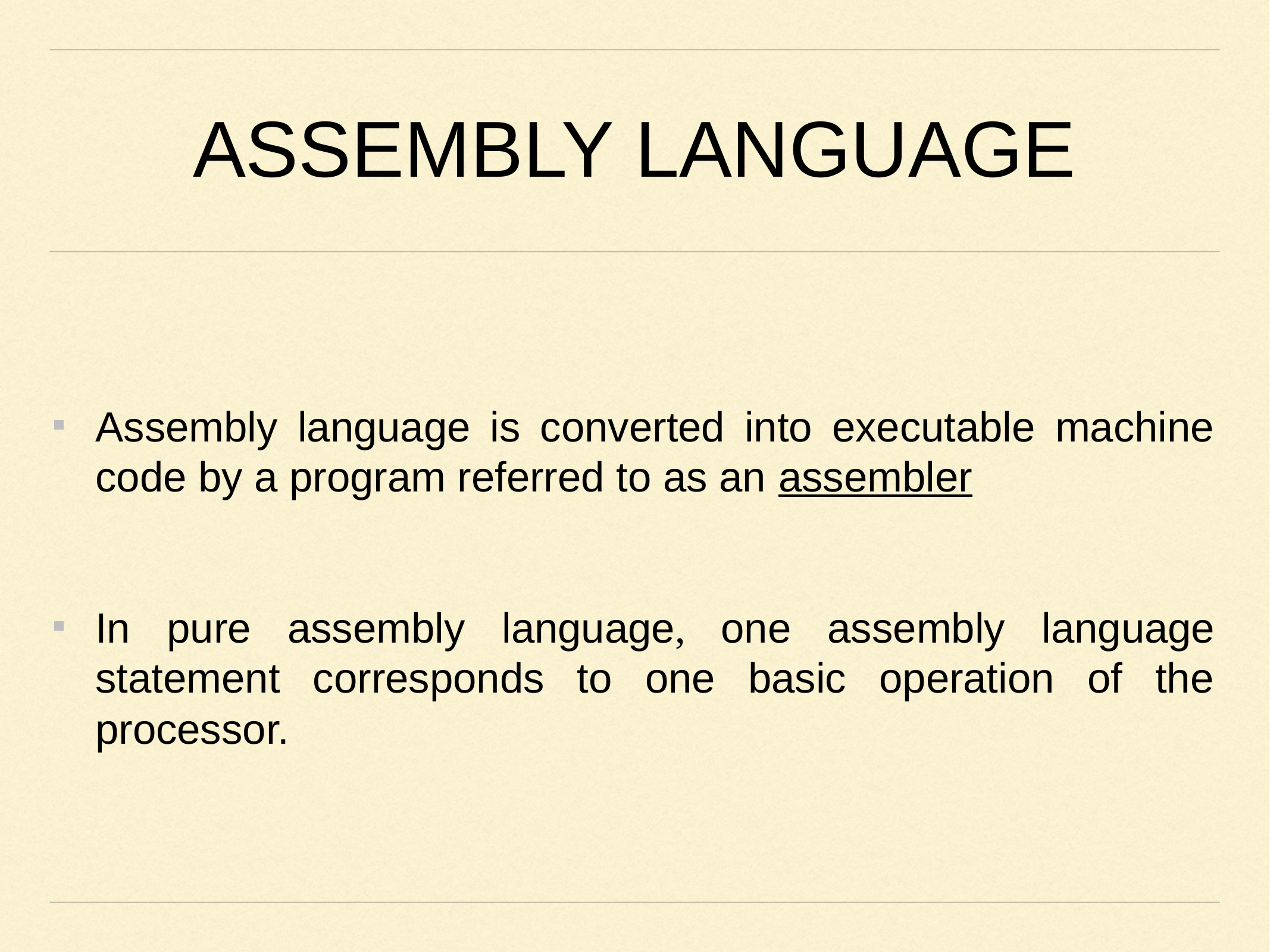

Assembly Language
Assembly language is converted into executable machine code by a program referred to as an assembler

In pure assembly language, one assembly language statement corresponds to one basic operation of the processor.
5